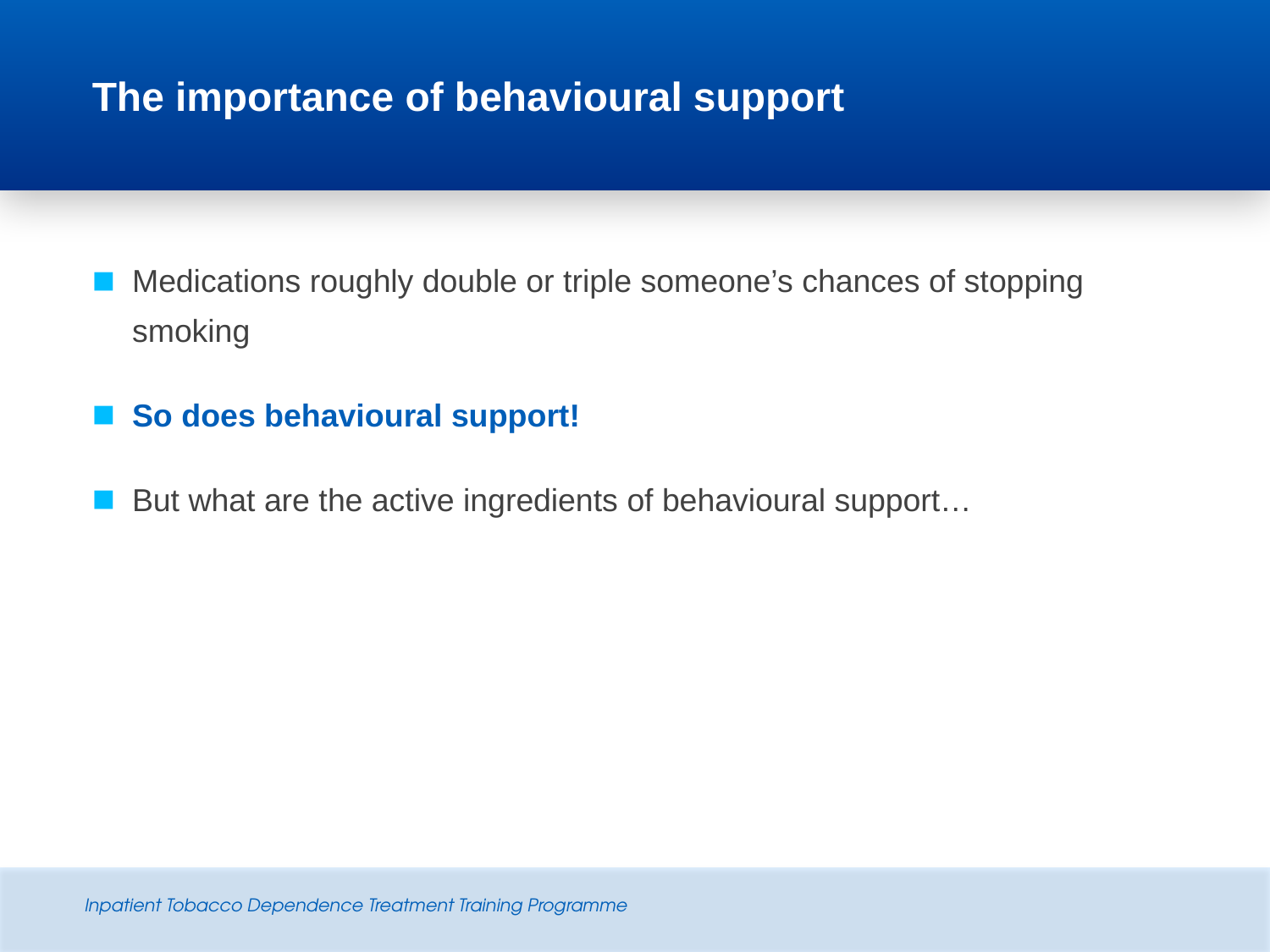

# The importance of behavioural support
Medications roughly double or triple someone’s chances of stopping smoking
So does behavioural support!
But what are the active ingredients of behavioural support…
Inpatient Tobacco Dependence Treatment Training Programme